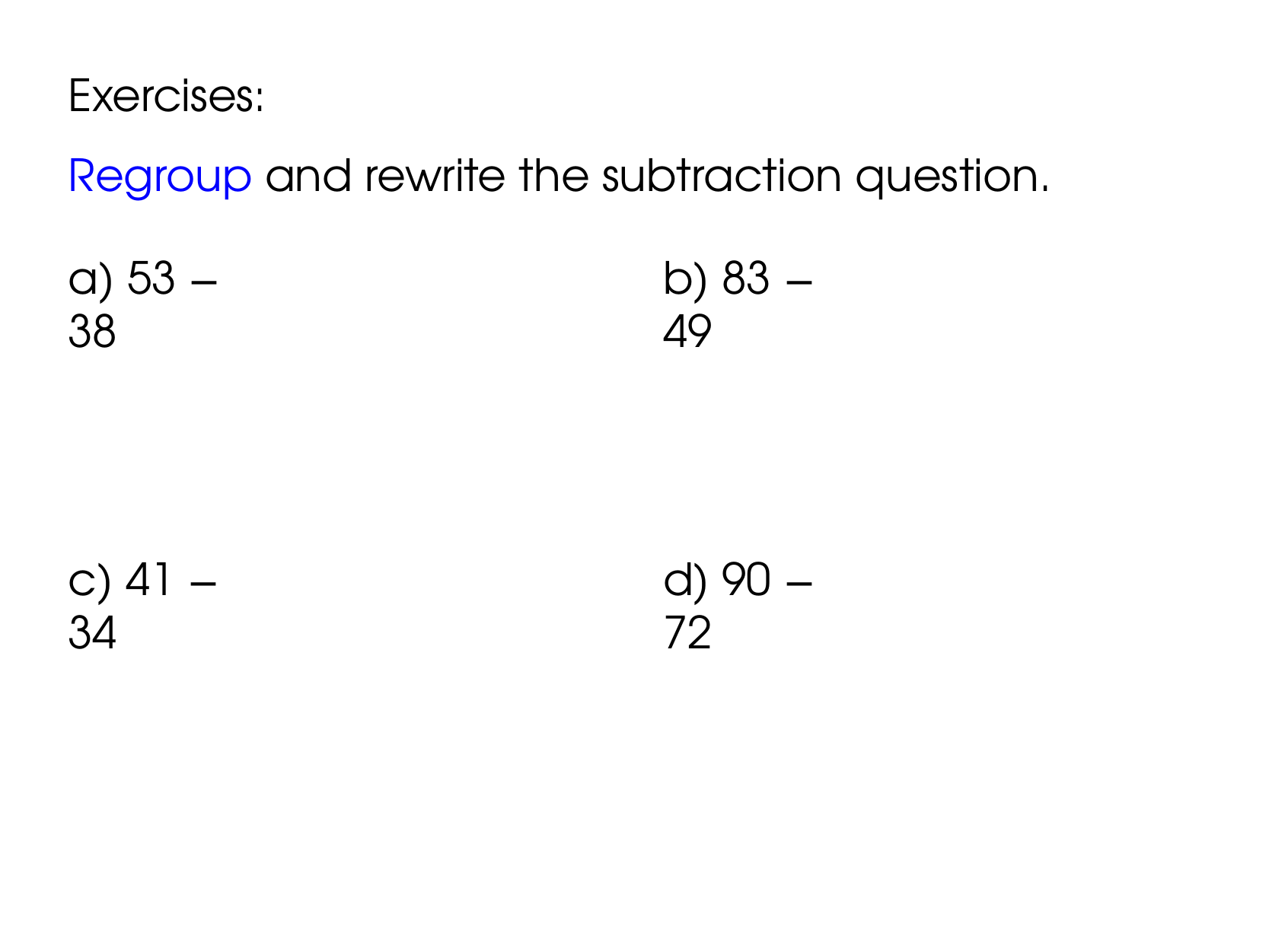

Exercises:
Regroup and rewrite the subtraction question.
a) 53 − 38
b) 83 − 49
c) 41 − 34
d) 90 − 72